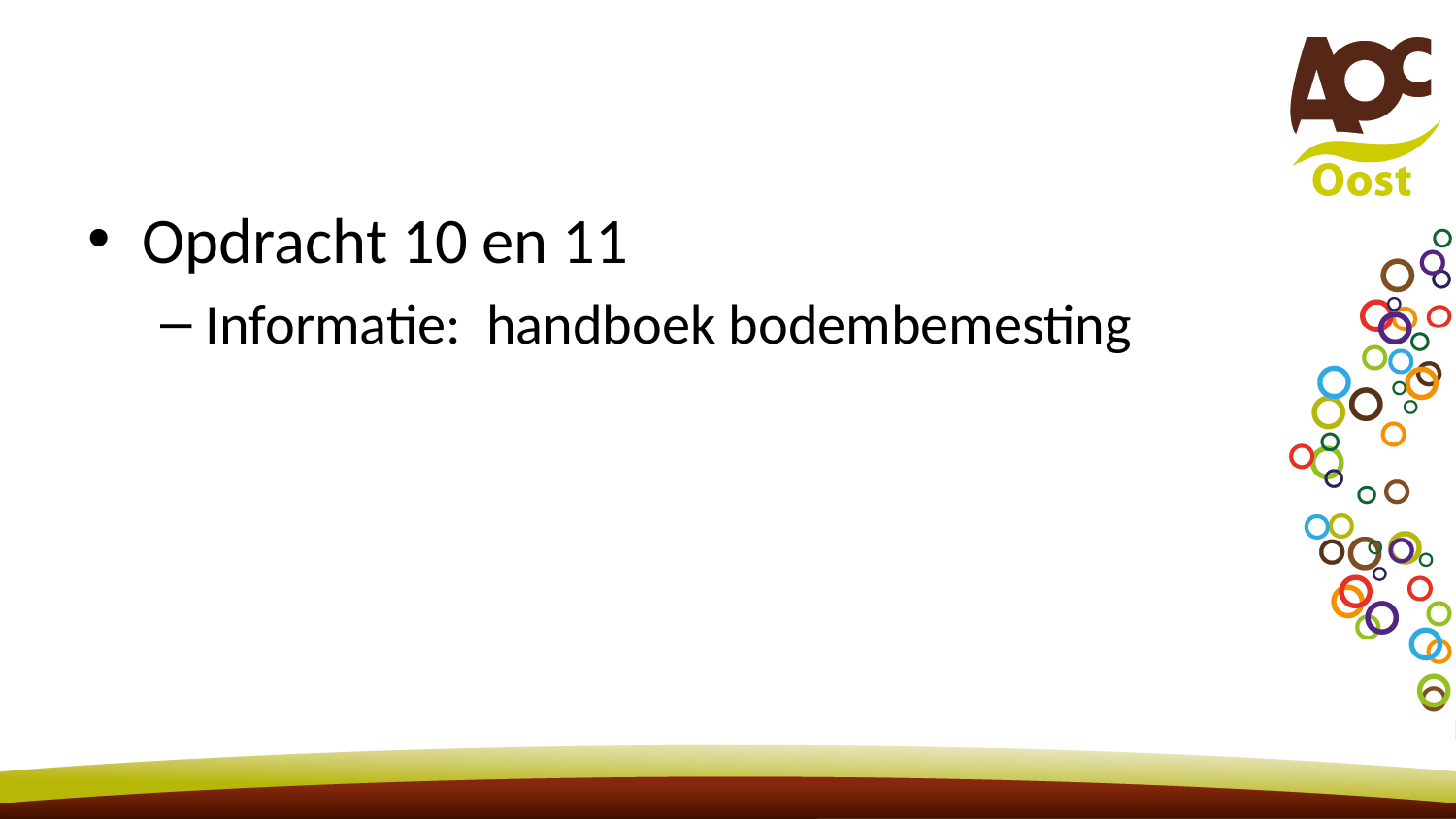

#
Opdracht 10 en 11
Informatie:  handboek bodembemesting